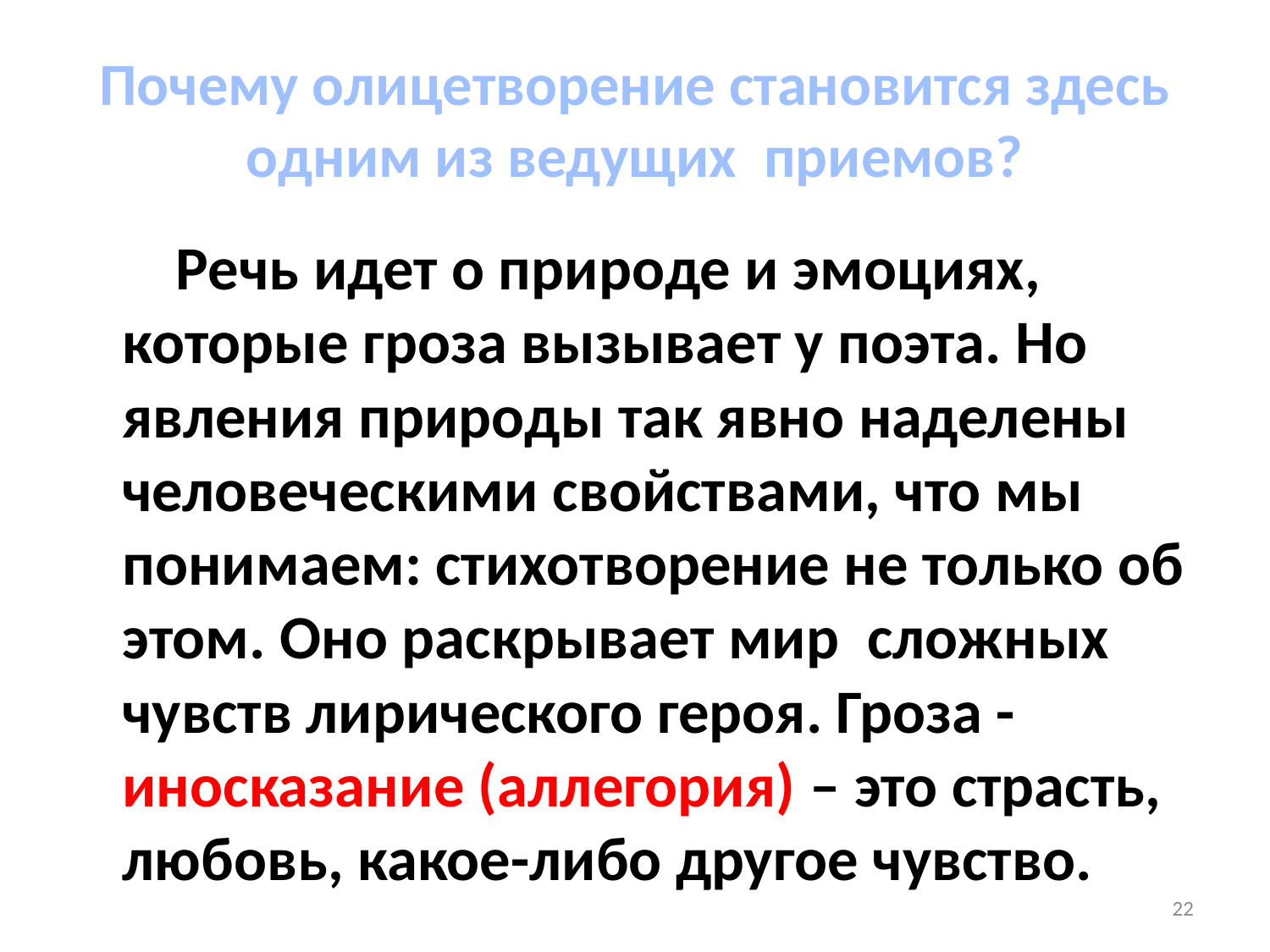

# Почему олицетворение становится здесь одним из ведущих  приемов?
        Речь идет о природе и эмоциях, которые гроза вызывает у поэта. Но явления природы так явно наделены человеческими свойствами, что мы понимаем: стихотворение не только об этом. Оно раскрывает мир  сложных чувств лирического героя. Гроза - иносказание (аллегория) – это страсть, любовь, какое-либо другое чувство.
22